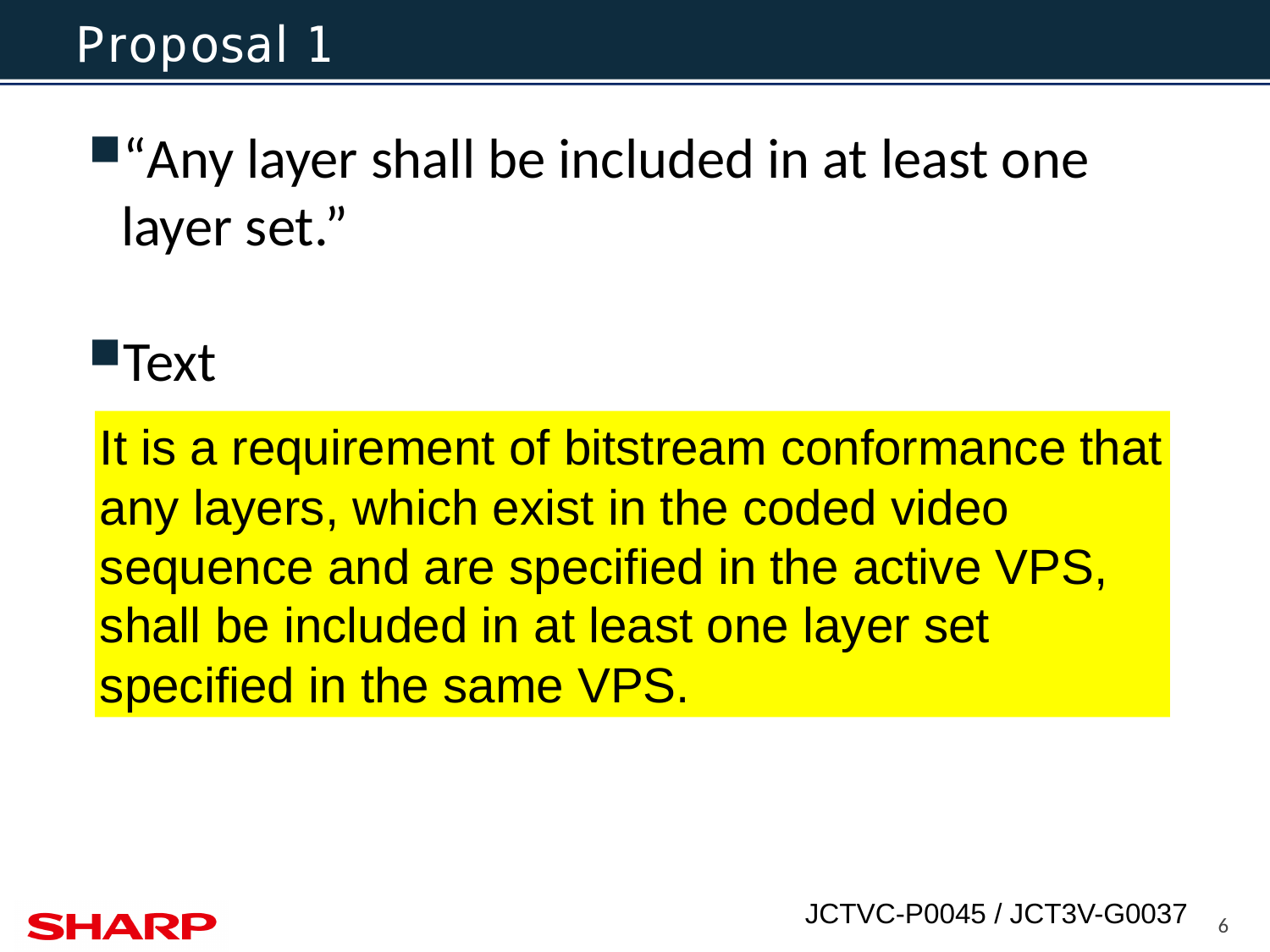

# Proposal 1
“Any layer shall be included in at least one layer set.”

Text
It is a requirement of bitstream conformance that any layers, which exist in the coded video sequence and are specified in the active VPS, shall be included in at least one layer set specified in the same VPS.
6